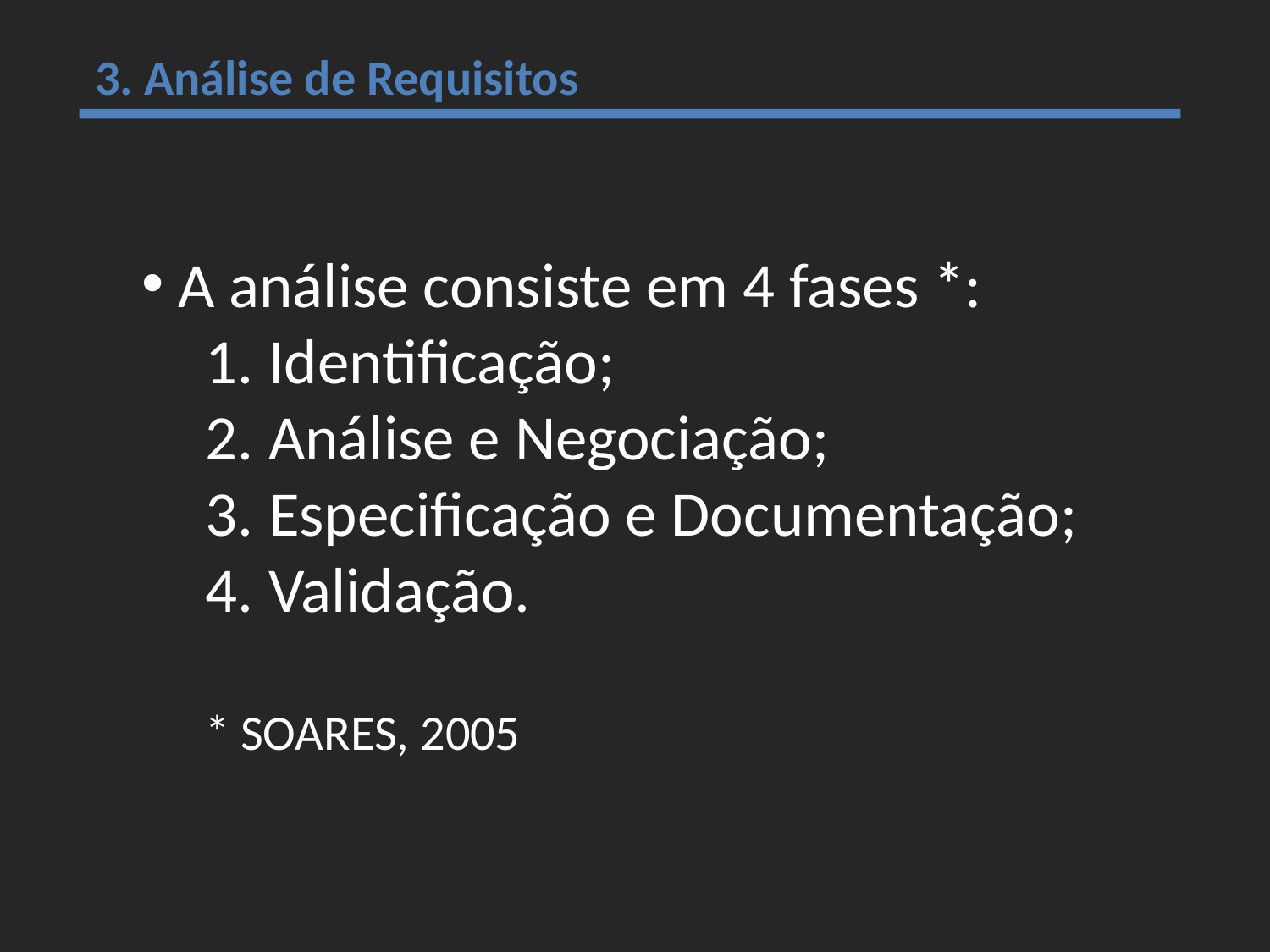

3. Análise de Requisitos

 A análise consiste em 4 fases *:
Identificação;
Análise e Negociação;
Especificação e Documentação;
Validação.

* SOARES, 2005